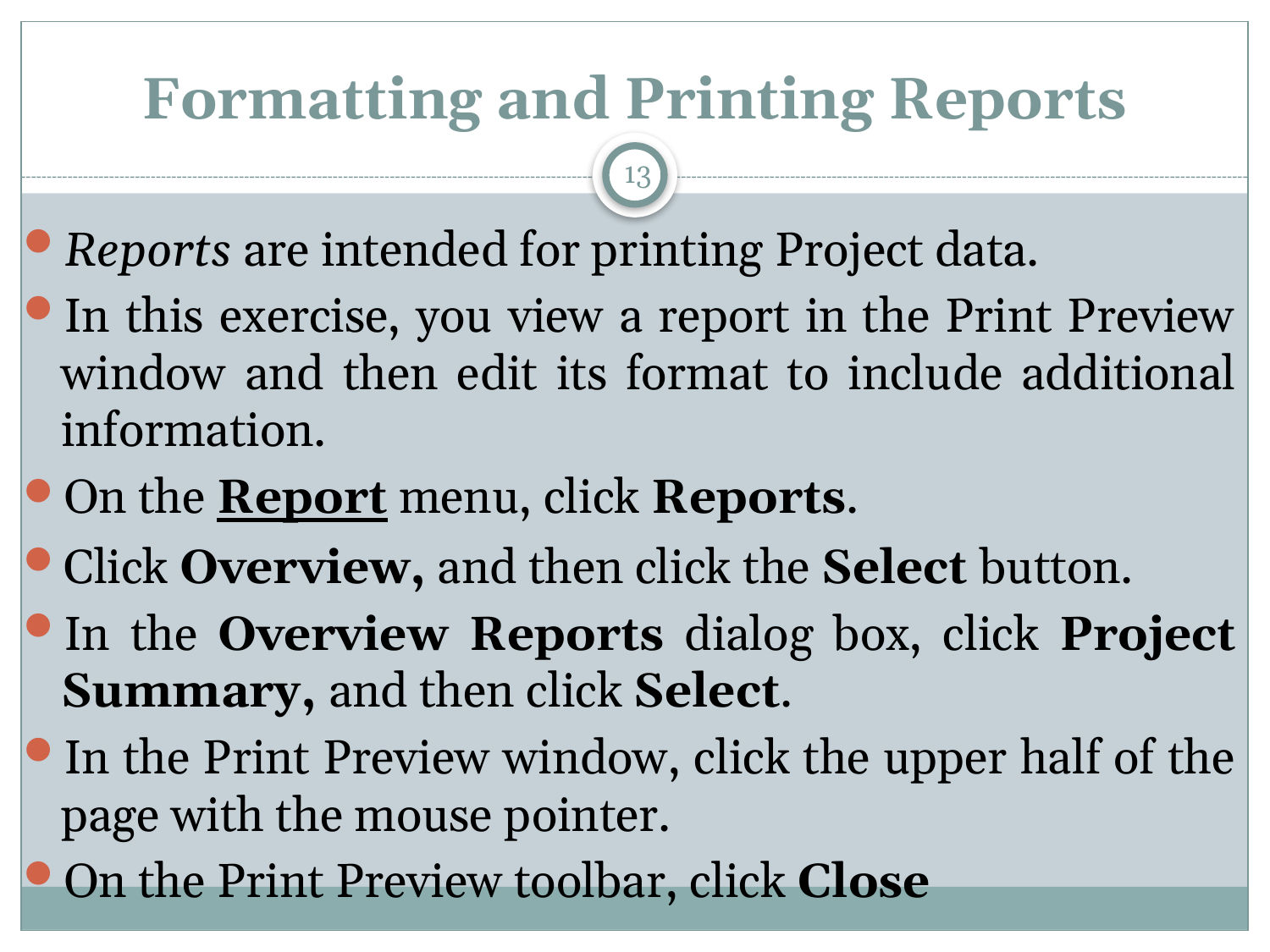

# Formatting and Printing Reports
13
Reports are intended for printing Project data.
In this exercise, you view a report in the Print Preview window and then edit its format to include additional information.
On the Report menu, click Reports.
Click Overview, and then click the Select button.
In the Overview Reports dialog box, click Project Summary, and then click Select.
In the Print Preview window, click the upper half of the page with the mouse pointer.
On the Print Preview toolbar, click Close